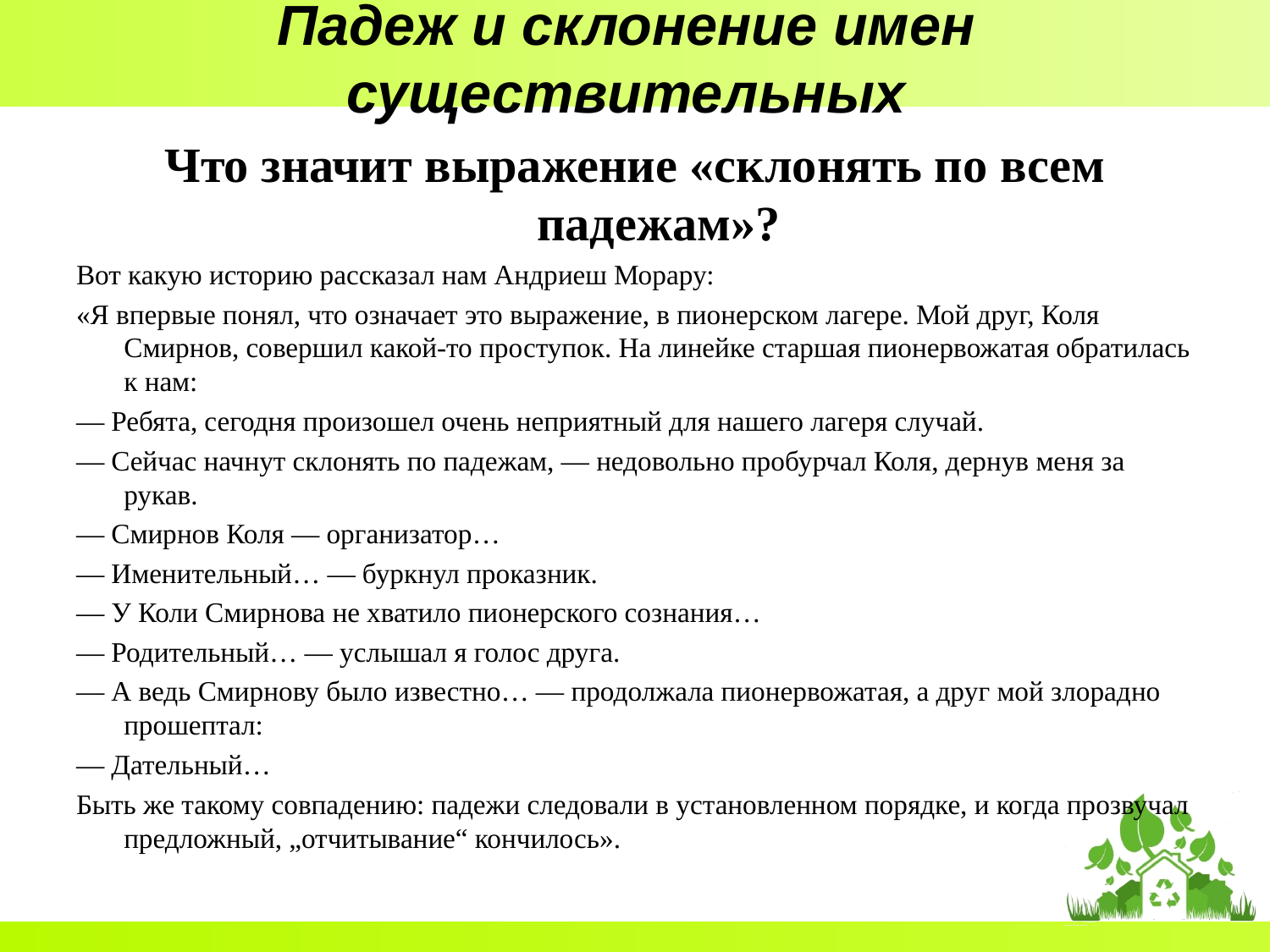

# Падеж и склонение имен существительных
Что значит выражение «склонять по всем падежам»?
Вот какую историю рассказал нам Андриеш Морару:
«Я впервые понял, что означает это выражение, в пионерском лагере. Мой друг, Коля Смирнов, совершил какой-то проступок. На линейке старшая пионервожатая обратилась к нам:
— Ребята, сегодня произошел очень неприятный для нашего лагеря случай.
— Сейчас начнут склонять по падежам, — недовольно пробурчал Коля, дернув меня за рукав.
— Смирнов Коля — организатор…
— Именительный… — буркнул проказник.
— У Коли Смирнова не хватило пионерского сознания…
— Родительный… — услышал я голос друга.
— А ведь Смирнову было известно… — продолжала пионервожатая, а друг мой злорадно прошептал:
— Дательный…
Быть же такому совпадению: падежи следовали в установленном порядке, и когда прозвучал предложный, „отчитывание“ кончилось».